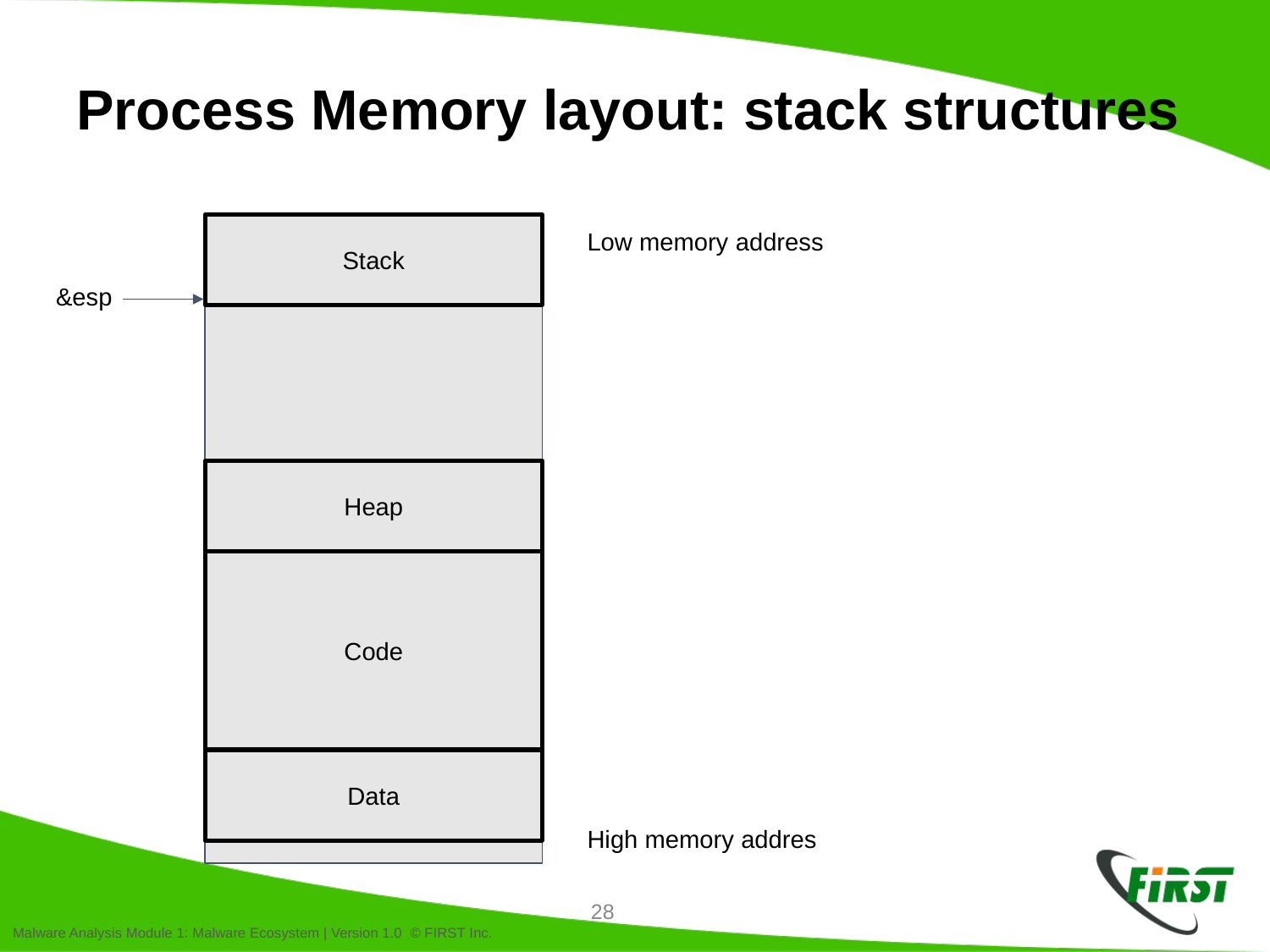

# Process Memory layout: stack structures

Low memory address
Stack
&esp
Heap
Code
Data
High memory addres
28